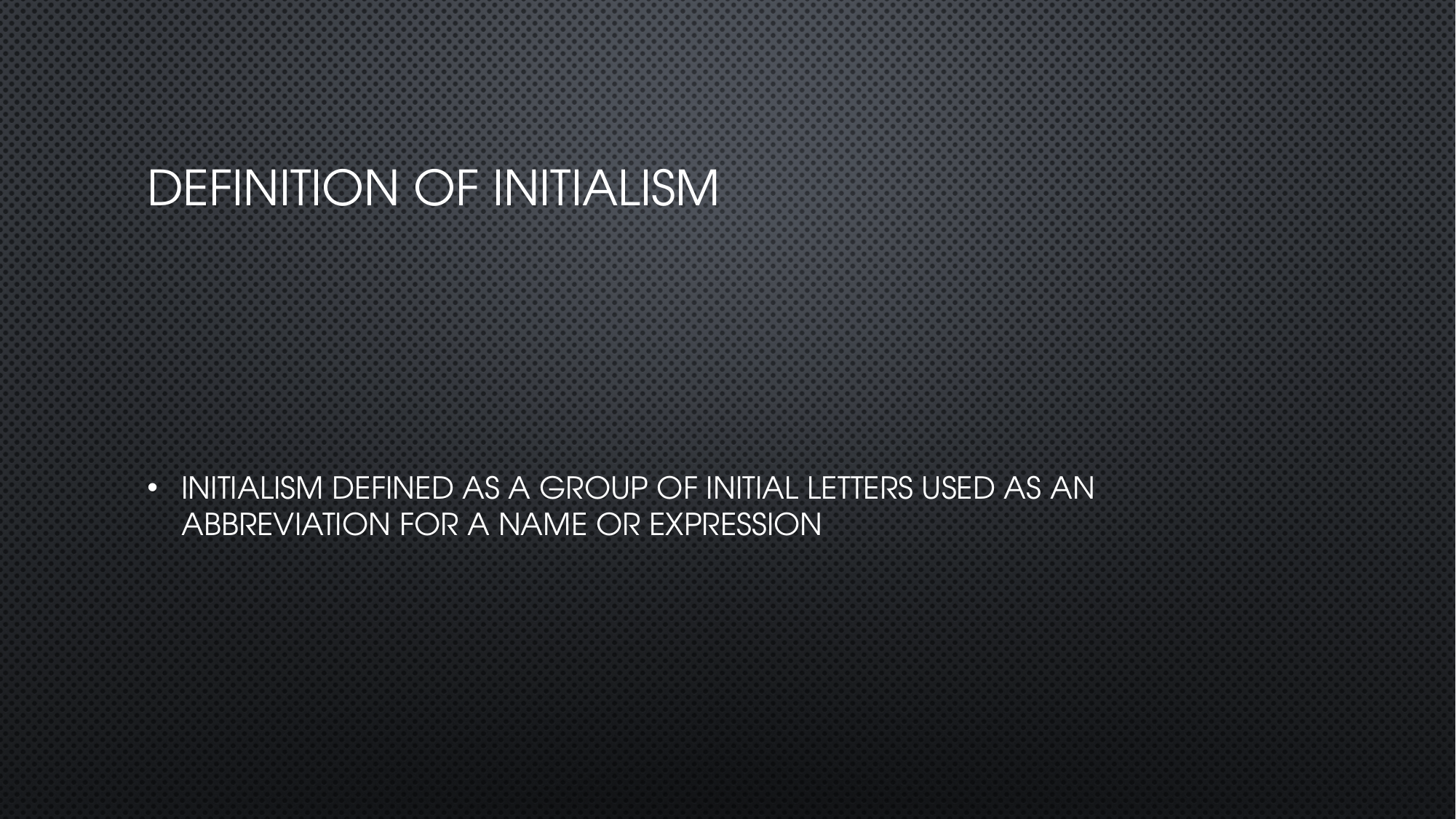

# Definition of Initialism
Initialism defined as a group of initial letters used as an abbreviation for a name or expression